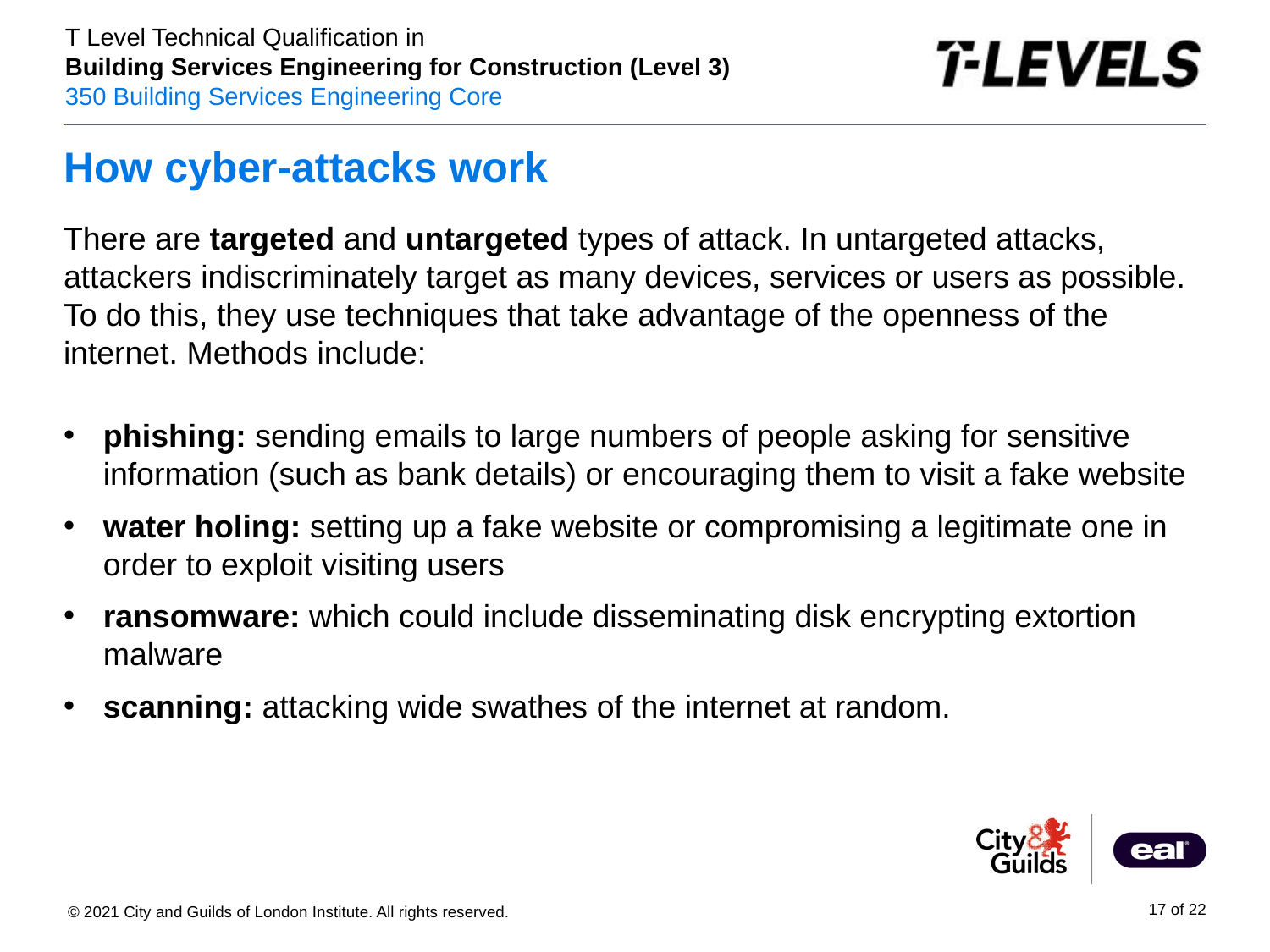

# How cyber-attacks work
There are targeted and untargeted types of attack. In untargeted attacks, attackers indiscriminately target as many devices, services or users as possible. To do this, they use techniques that take advantage of the openness of the internet. Methods include:

phishing: sending emails to large numbers of people asking for sensitive information (such as bank details) or encouraging them to visit a fake website
water holing: setting up a fake website or compromising a legitimate one in order to exploit visiting users
ransomware: which could include disseminating disk encrypting extortion malware
scanning: attacking wide swathes of the internet at random.